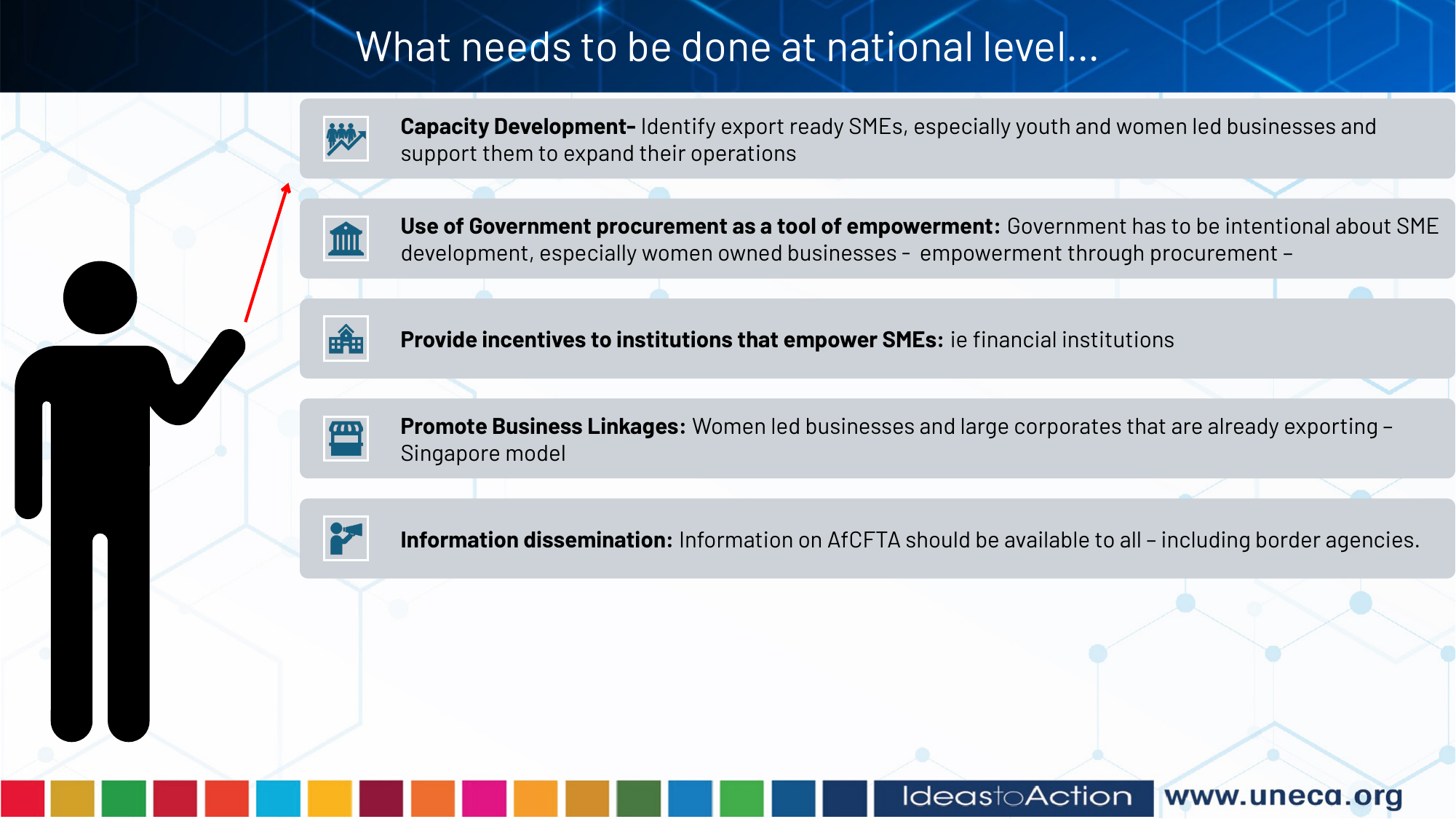

# What needs to be done at national level…
Capacity Development- Identify export ready SMEs, especially youth and women led businesses and support them to expand their operations
Use of Government procurement as a tool of empowerment: Government has to be intentional about SME development, especially women owned businesses -  empowerment through procurement –
Provide incentives to institutions that empower SMEs: ie financial institutions
Promote Business Linkages: Women led businesses and large corporates that are already exporting – Singapore model
Information dissemination: Information on AfCFTA should be available to all – including border agencies.